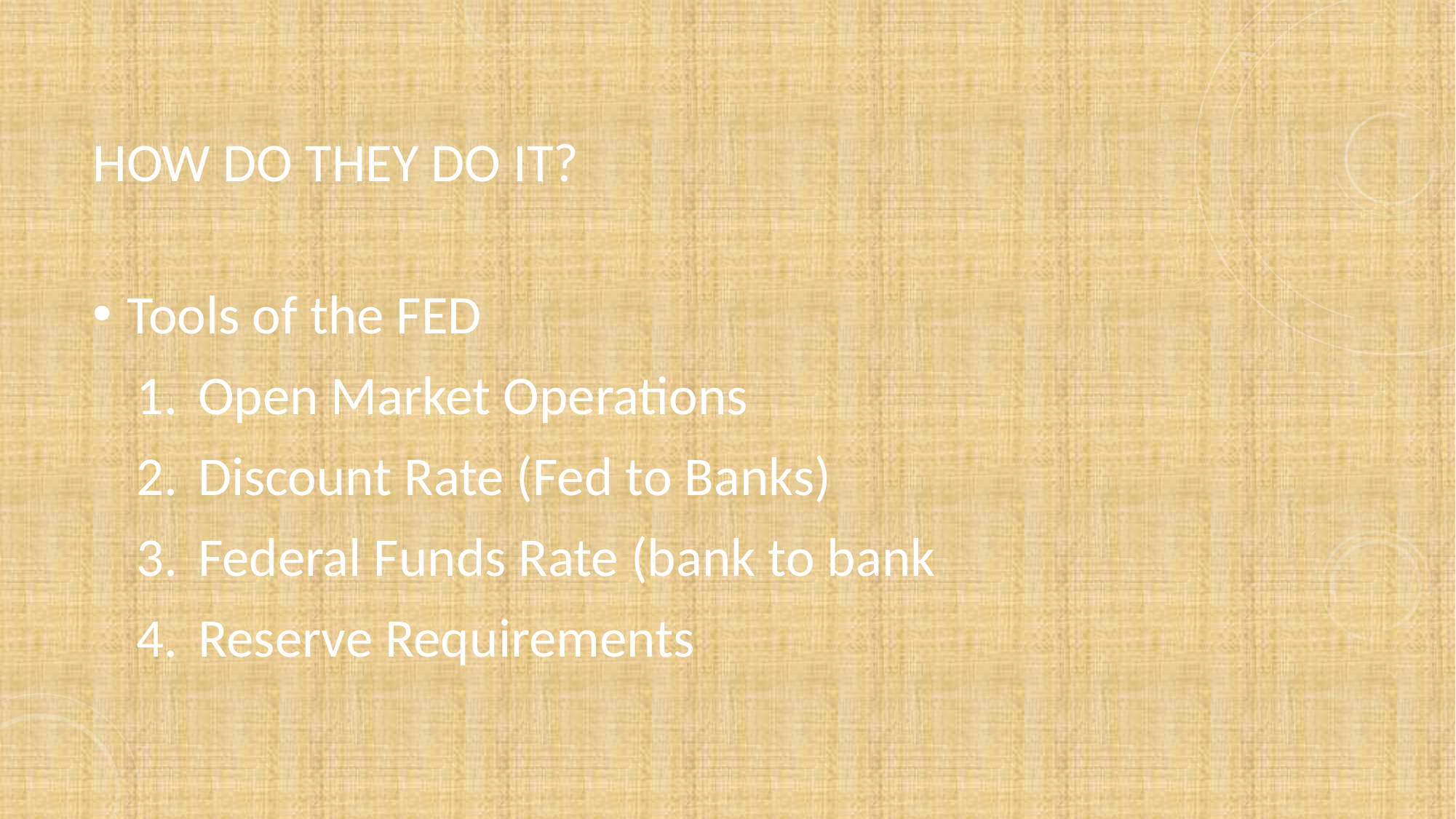

# How Do They Do It?
Tools of the FED
Open Market Operations
Discount Rate (Fed to Banks)
Federal Funds Rate (bank to bank
Reserve Requirements